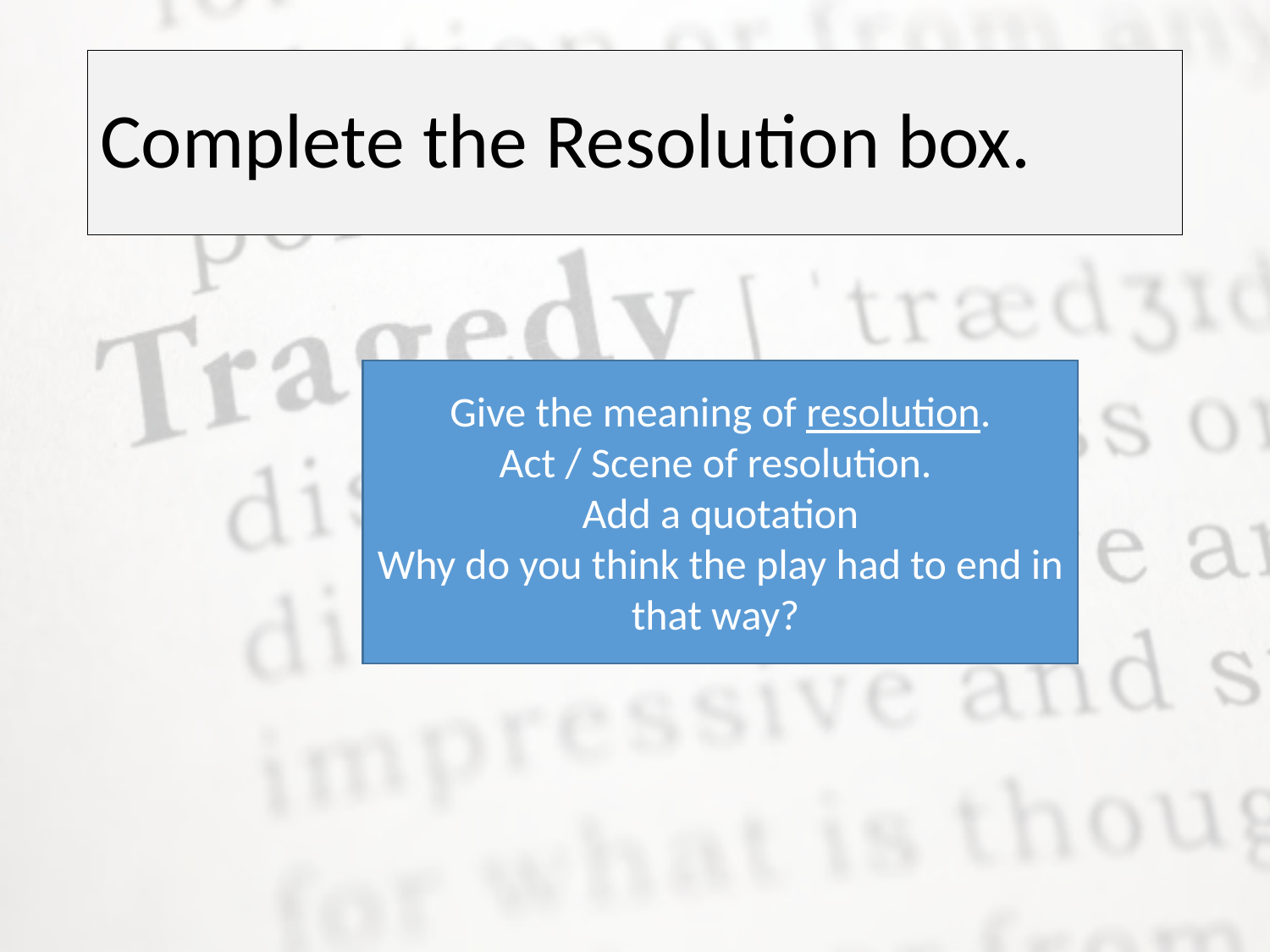

# Complete the Resolution box.

Give the meaning of resolution.
Act / Scene of resolution.
Add a quotation
Why do you think the play had to end in that way?